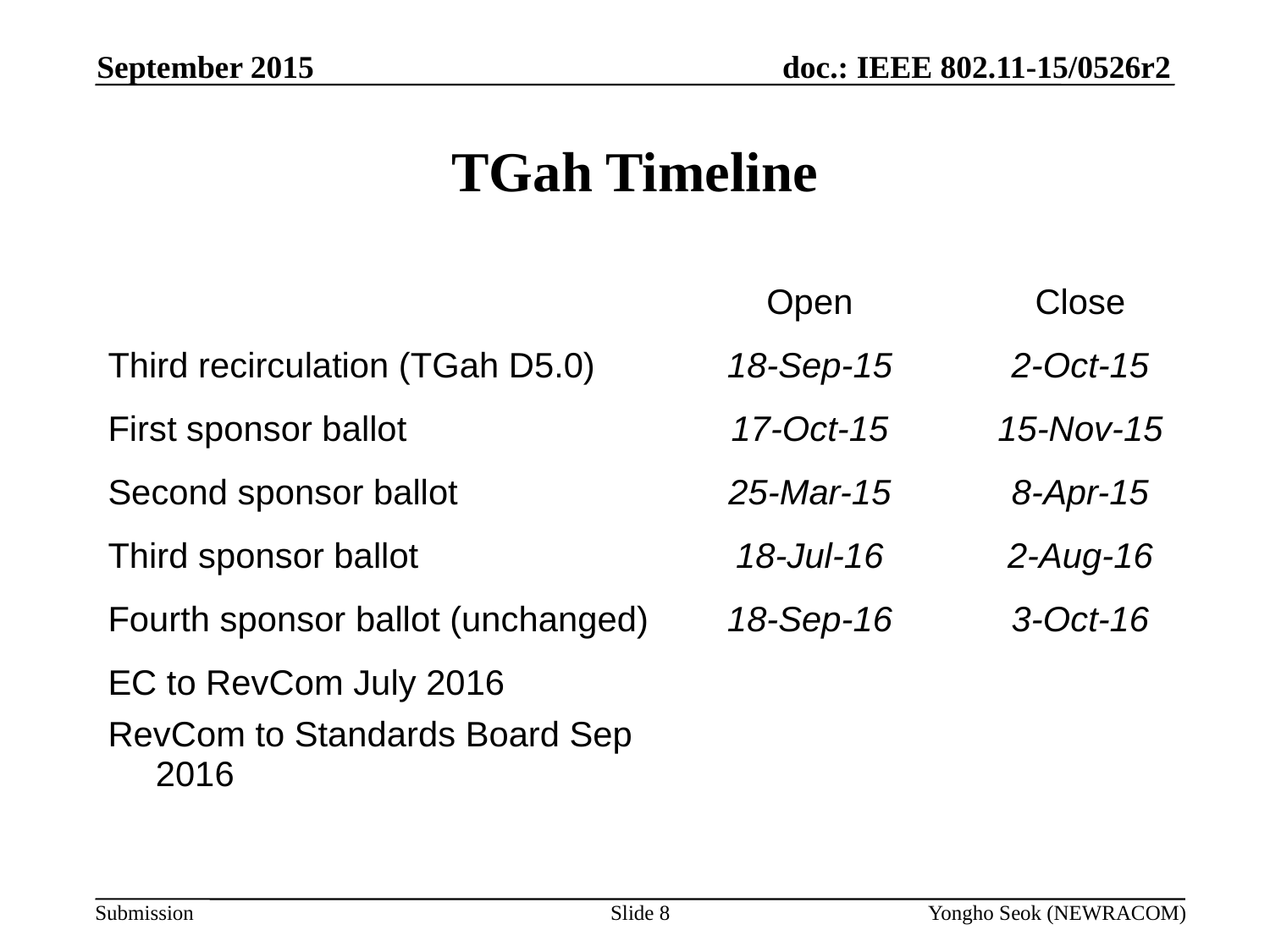

September 2015
# TGah Timeline
|  | Open | Close |
| --- | --- | --- |
| Third recirculation (TGah D5.0) | 18-Sep-15 | 2-Oct-15 |
| First sponsor ballot | 17-Oct-15 | 15-Nov-15 |
| Second sponsor ballot | 25-Mar-15 | 8-Apr-15 |
| Third sponsor ballot | 18-Jul-16 | 2-Aug-16 |
| Fourth sponsor ballot (unchanged) | 18-Sep-16 | 3-Oct-16 |
| EC to RevCom July 2016 |  |  |
| RevCom to Standards Board Sep 2016 |  |  |
Slide 8
Yongho Seok (NEWRACOM)